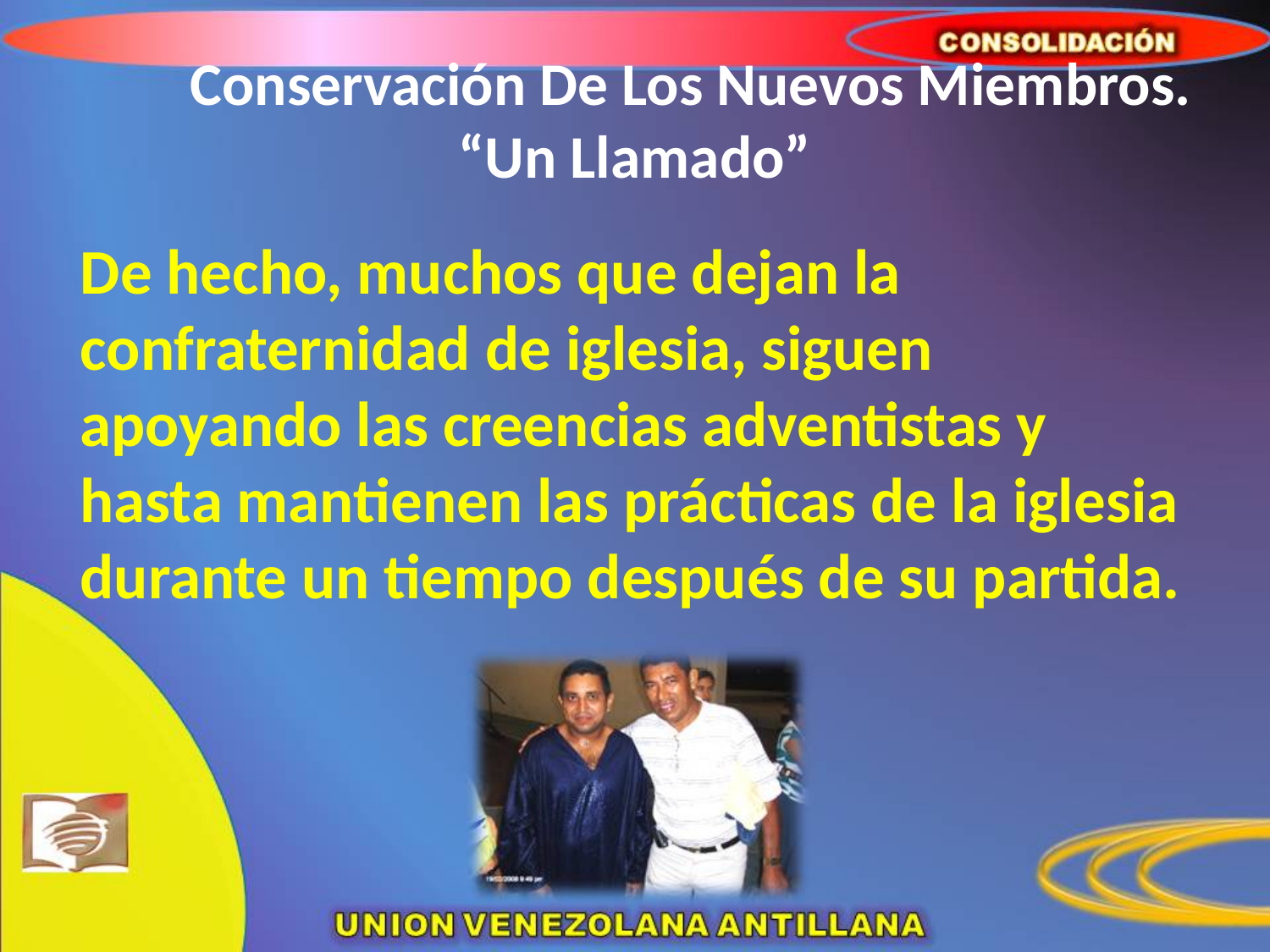

# Conservación De Los Nuevos Miembros. “Un Llamado”
	De hecho, muchos que dejan la confraternidad de iglesia, siguen apoyando las creencias adventistas y hasta mantienen las prácticas de la iglesia durante un tiempo después de su partida.